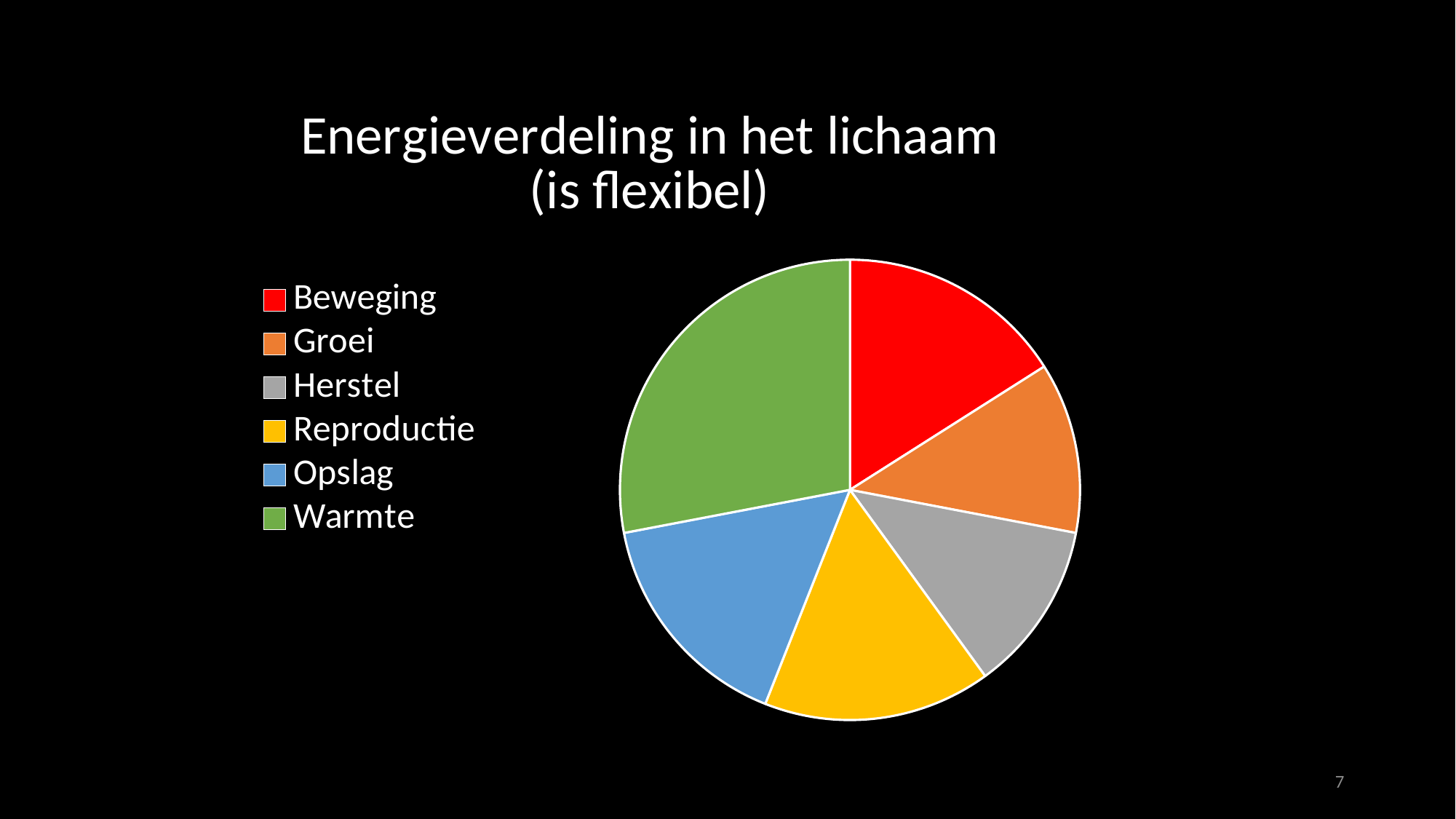

### Chart: Energieverdeling in het lichaam
(is flexibel)

| Category | Verkoop |
|---|---|
| Beweging | 20.0 |
| Groei | 15.0 |
| Herstel | 15.0 |
| Reproductie | 20.0 |
| Opslag  | 20.0 |
| Warmte | 35.0 |
7